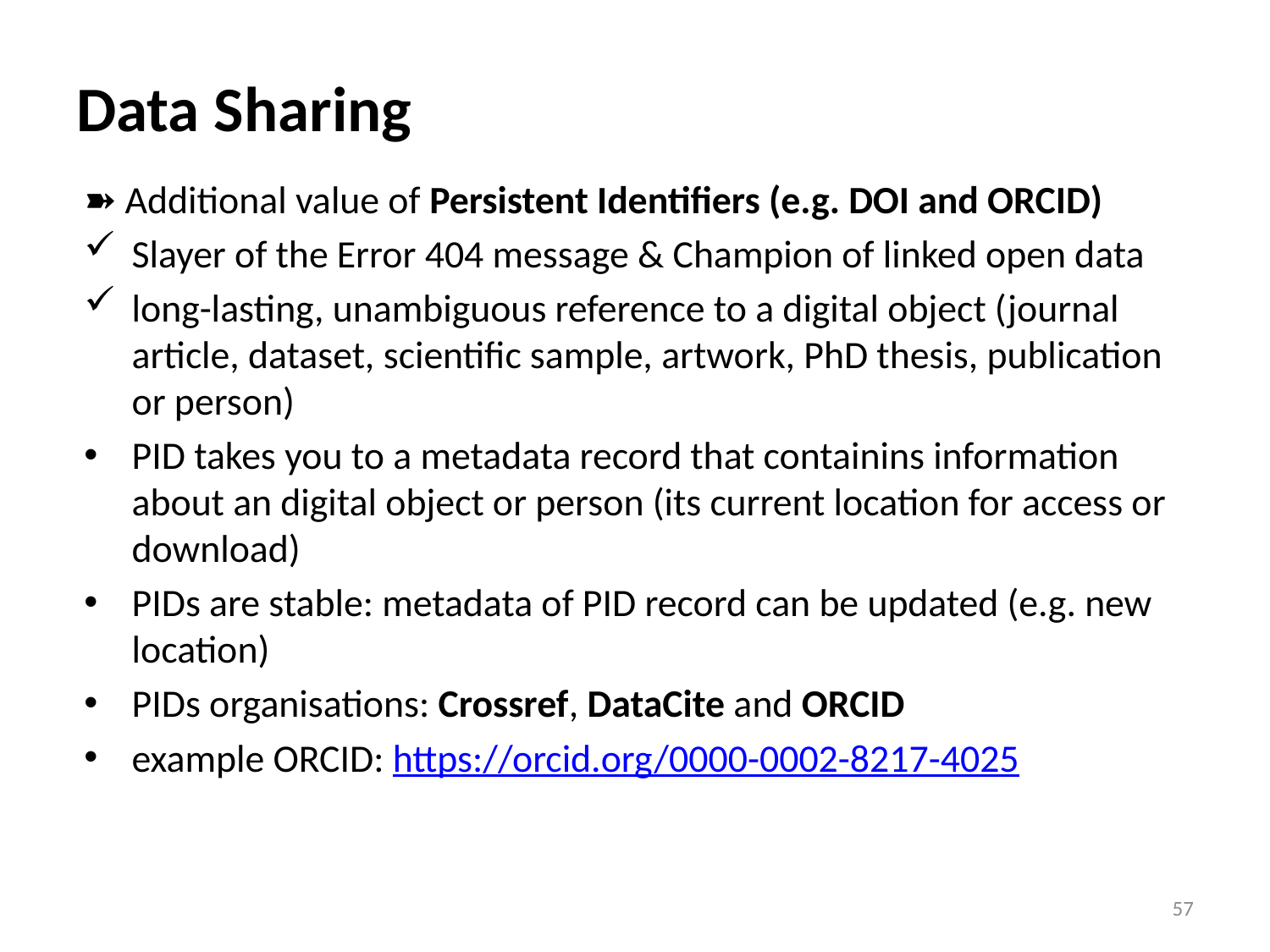

# Data Sharing
➽ Additional value of Persistent Identifiers (e.g. DOI and ORCID)
Slayer of the Error 404 message & Champion of linked open data
long-lasting, unambiguous reference to a digital object (journal article, dataset, scientific sample, artwork, PhD thesis, publication or person)
PID takes you to a metadata record that containins information about an digital object or person (its current location for access or download)
PIDs are stable: metadata of PID record can be updated (e.g. new location)
PIDs organisations: Crossref, DataCite and ORCID
example ORCID: https://orcid.org/0000-0002-8217-4025

57